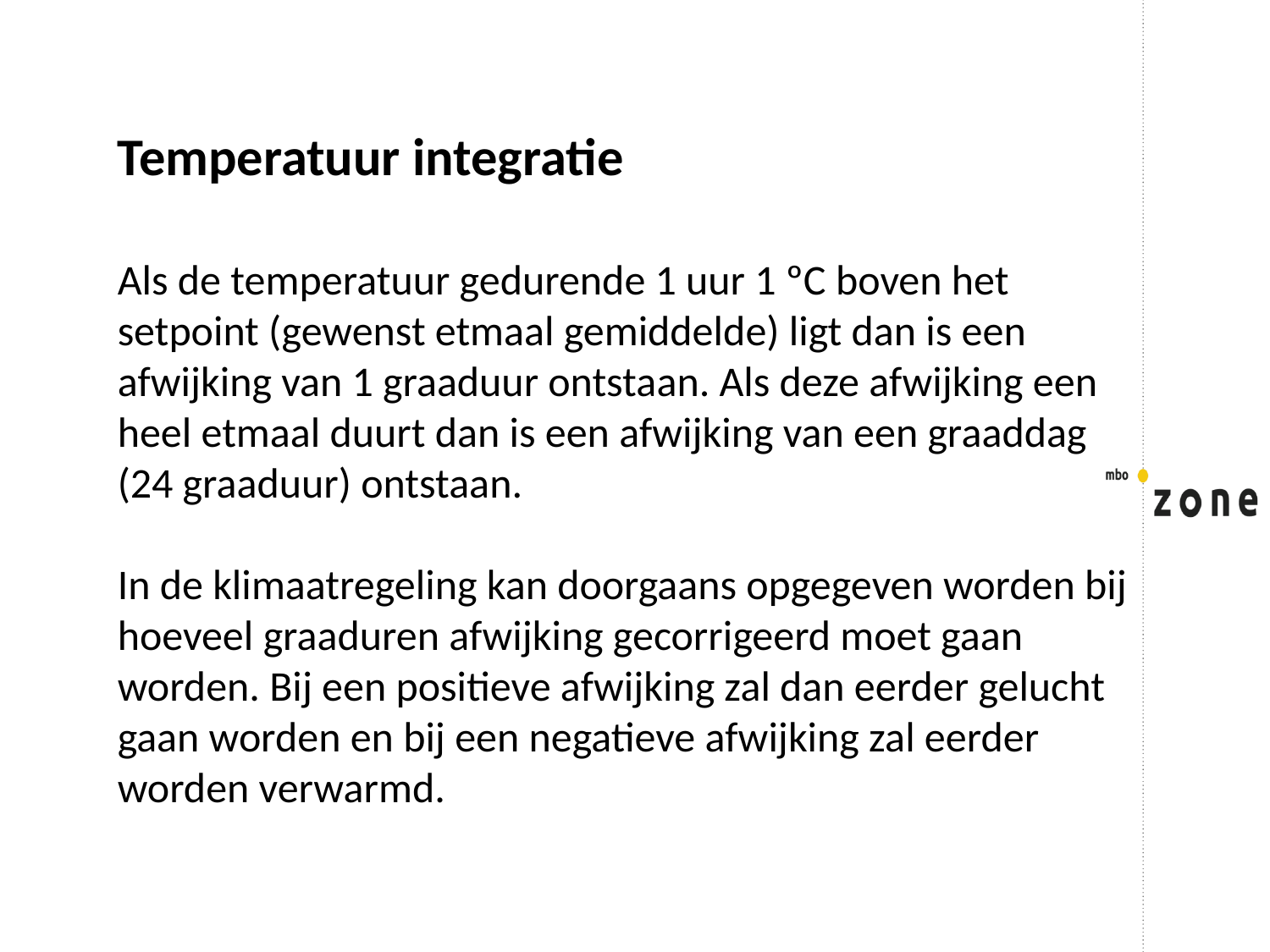

Temperatuur integratie
Als de temperatuur gedurende 1 uur 1 ºC boven het setpoint (gewenst etmaal gemiddelde) ligt dan is een afwijking van 1 graaduur ontstaan. Als deze afwijking een heel etmaal duurt dan is een afwijking van een graaddag (24 graaduur) ontstaan.

In de klimaatregeling kan doorgaans opgegeven worden bij hoeveel graaduren afwijking gecorrigeerd moet gaan worden. Bij een positieve afwijking zal dan eerder gelucht gaan worden en bij een negatieve afwijking zal eerder worden verwarmd.